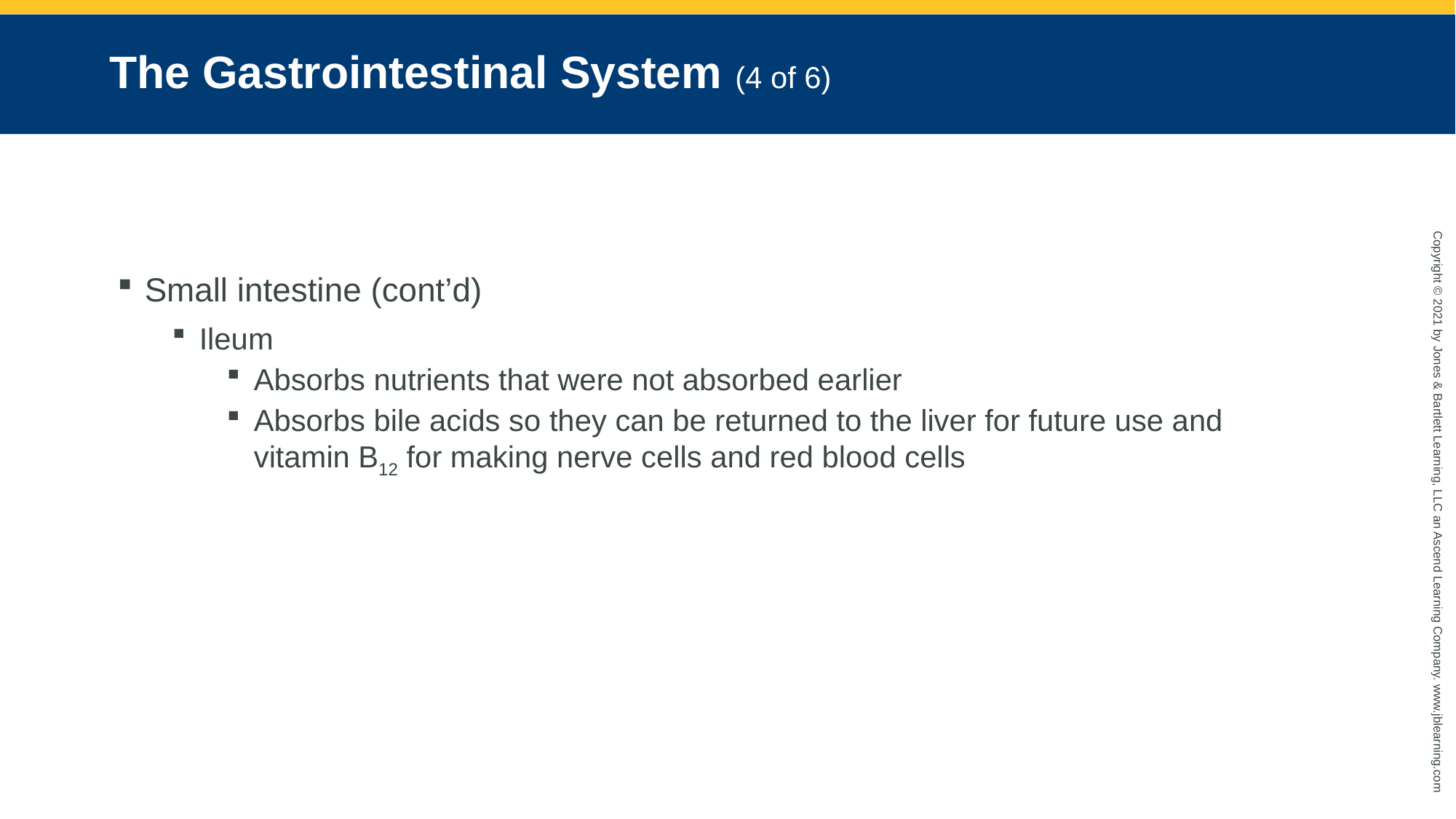

# The Gastrointestinal System (4 of 6)
Small intestine (cont’d)
Ileum
Absorbs nutrients that were not absorbed earlier
Absorbs bile acids so they can be returned to the liver for future use and vitamin B12 for making nerve cells and red blood cells